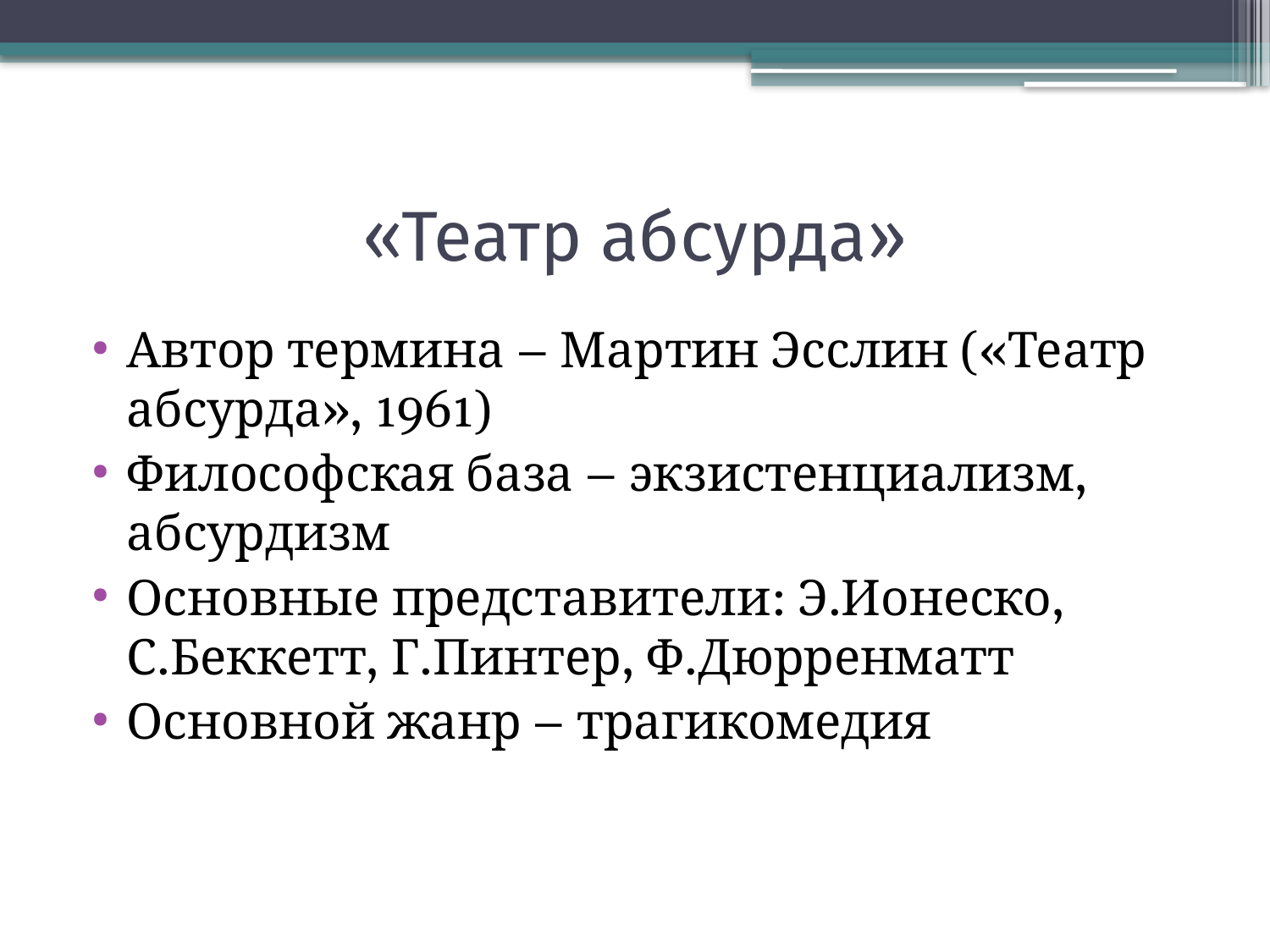

# «Театр абсурда»
Автор термина – Мартин Эсслин («Театр абсурда», 1961)
Философская база – экзистенциализм, абсурдизм
Основные представители: Э.Ионеско, С.Беккетт, Г.Пинтер, Ф.Дюрренматт
Основной жанр – трагикомедия